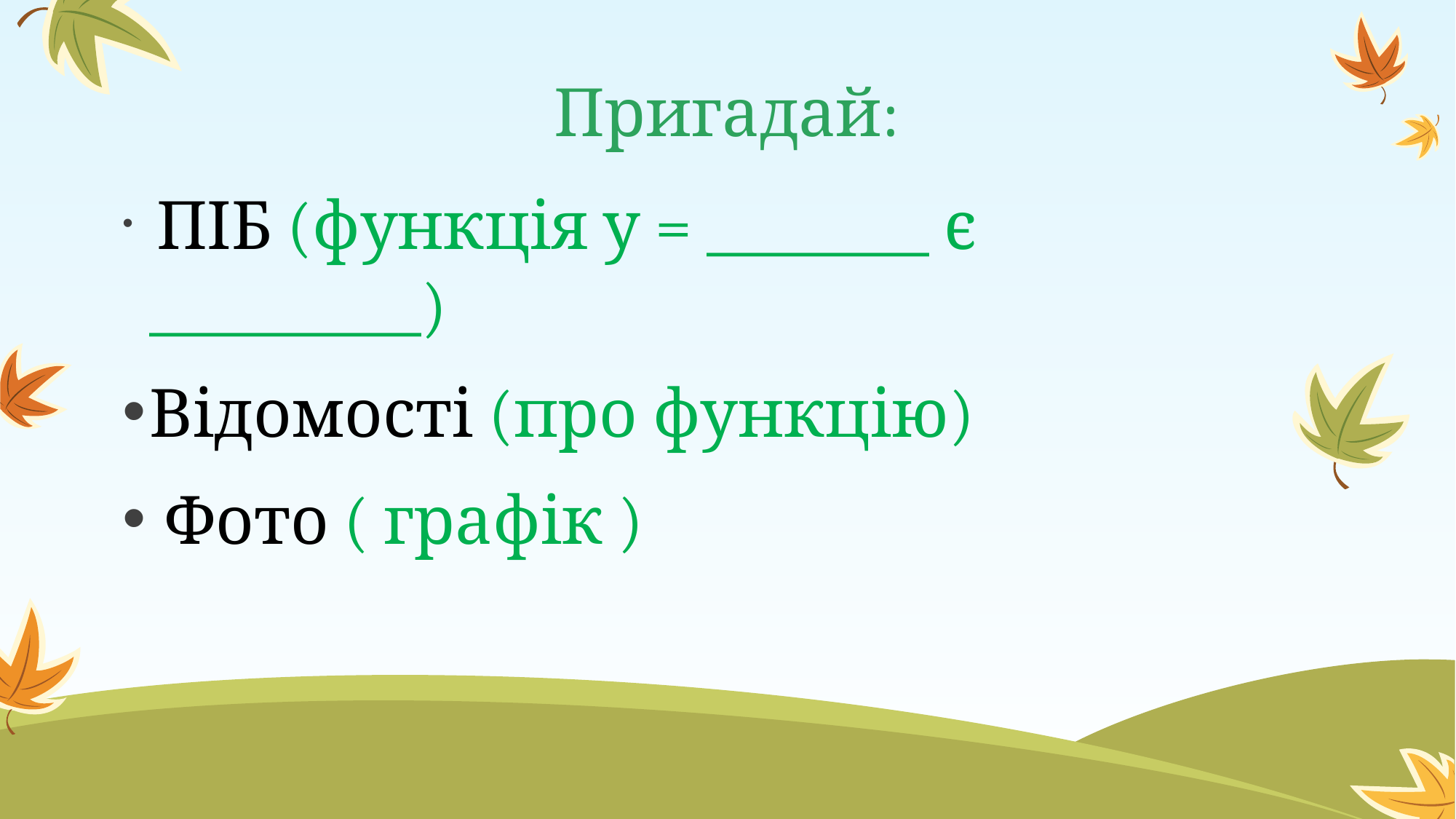

# Пригадай:
 ПІБ (функція у = _________ є ___________)
Відомості (про функцію)
 Фото ( графік )